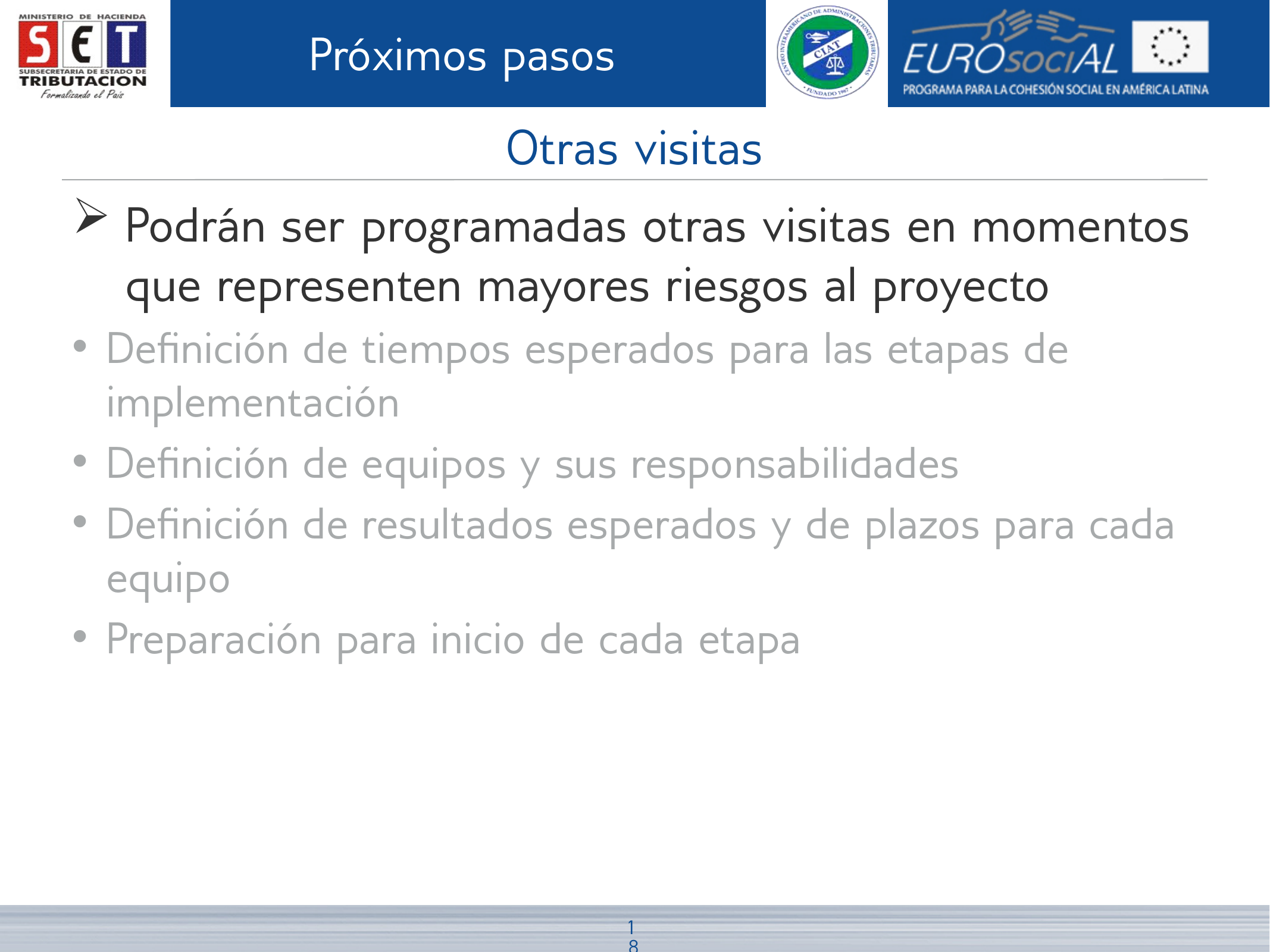

Próximos pasos
# Otras visitas
Podrán ser programadas otras visitas en momentos que representen mayores riesgos al proyecto
Definición de tiempos esperados para las etapas de implementación
Definición de equipos y sus responsabilidades
Definición de resultados esperados y de plazos para cada equipo
Preparación para inicio de cada etapa
18